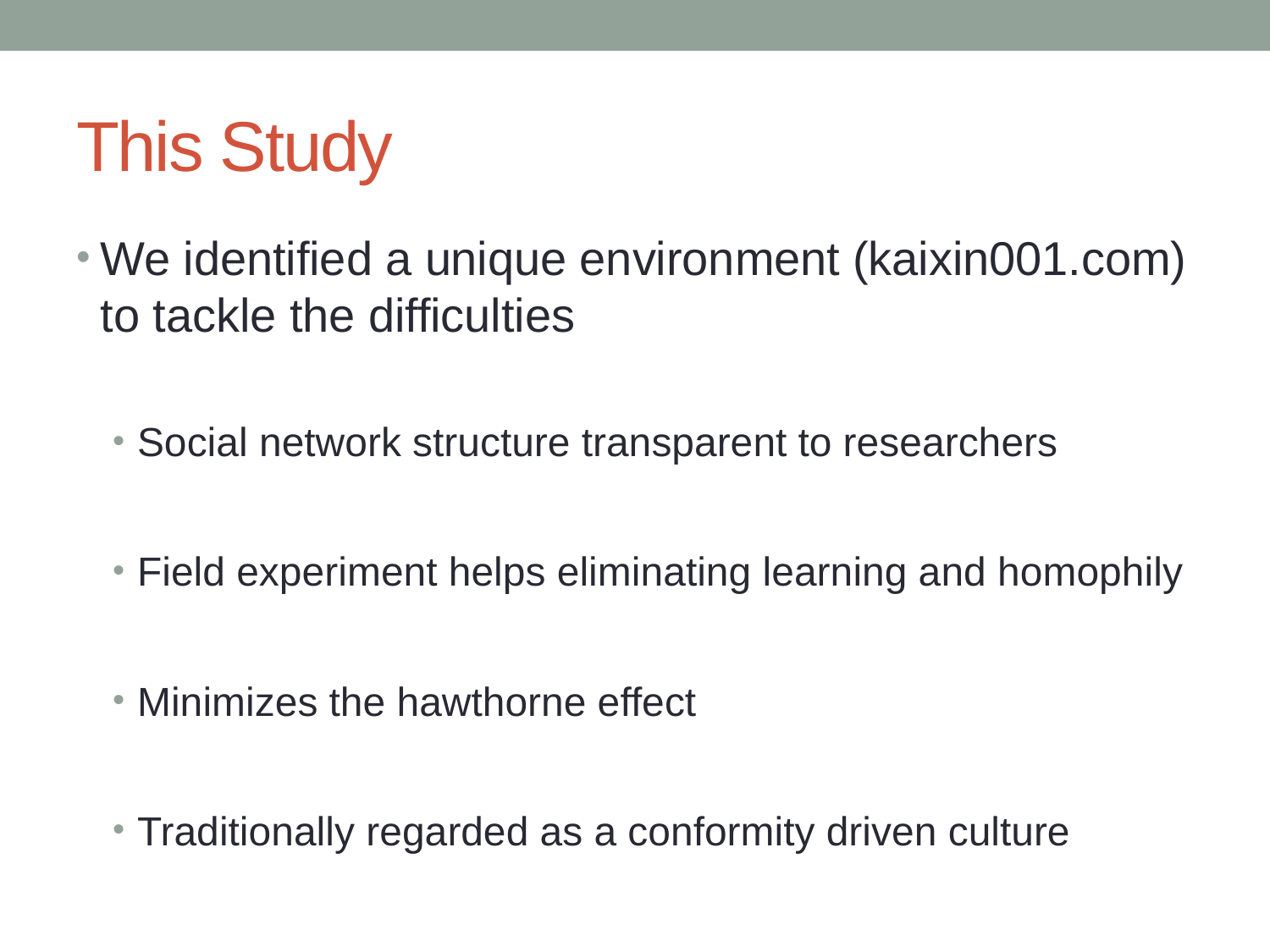

# This Study
We identified a unique environment (kaixin001.com) to tackle the difficulties

Social network structure transparent to researchers

Field experiment helps eliminating learning and homophily

Minimizes the hawthorne effect

Traditionally regarded as a conformity driven culture